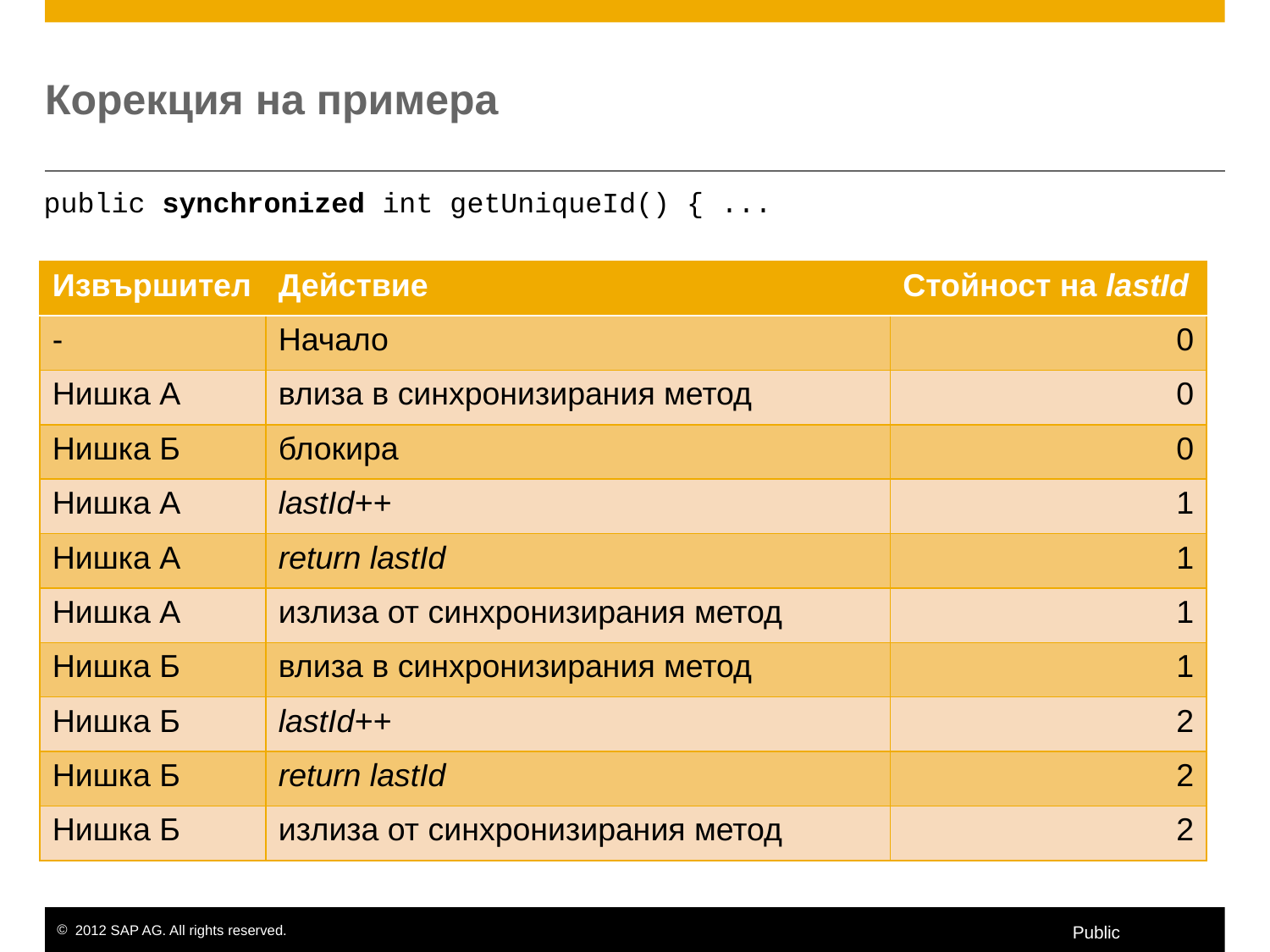

# Корекция на примера
public synchronized int getUniqueId() { ...
| Извършител | Действие | Стойност на lastId |
| --- | --- | --- |
| - | Начало | 0 |
| Нишка А | влиза в синхронизирания метод | 0 |
| Нишка Б | блокира | 0 |
| Нишка А | lastId++ | 1 |
| Нишка А | return lastId | 1 |
| Нишка А | излиза от синхронизирания метод | 1 |
| Нишка Б | влиза в синхронизирания метод | 1 |
| Нишка Б | lastId++ | 2 |
| Нишка Б | return lastId | 2 |
| Нишка Б | излиза от синхронизирания метод | 2 |